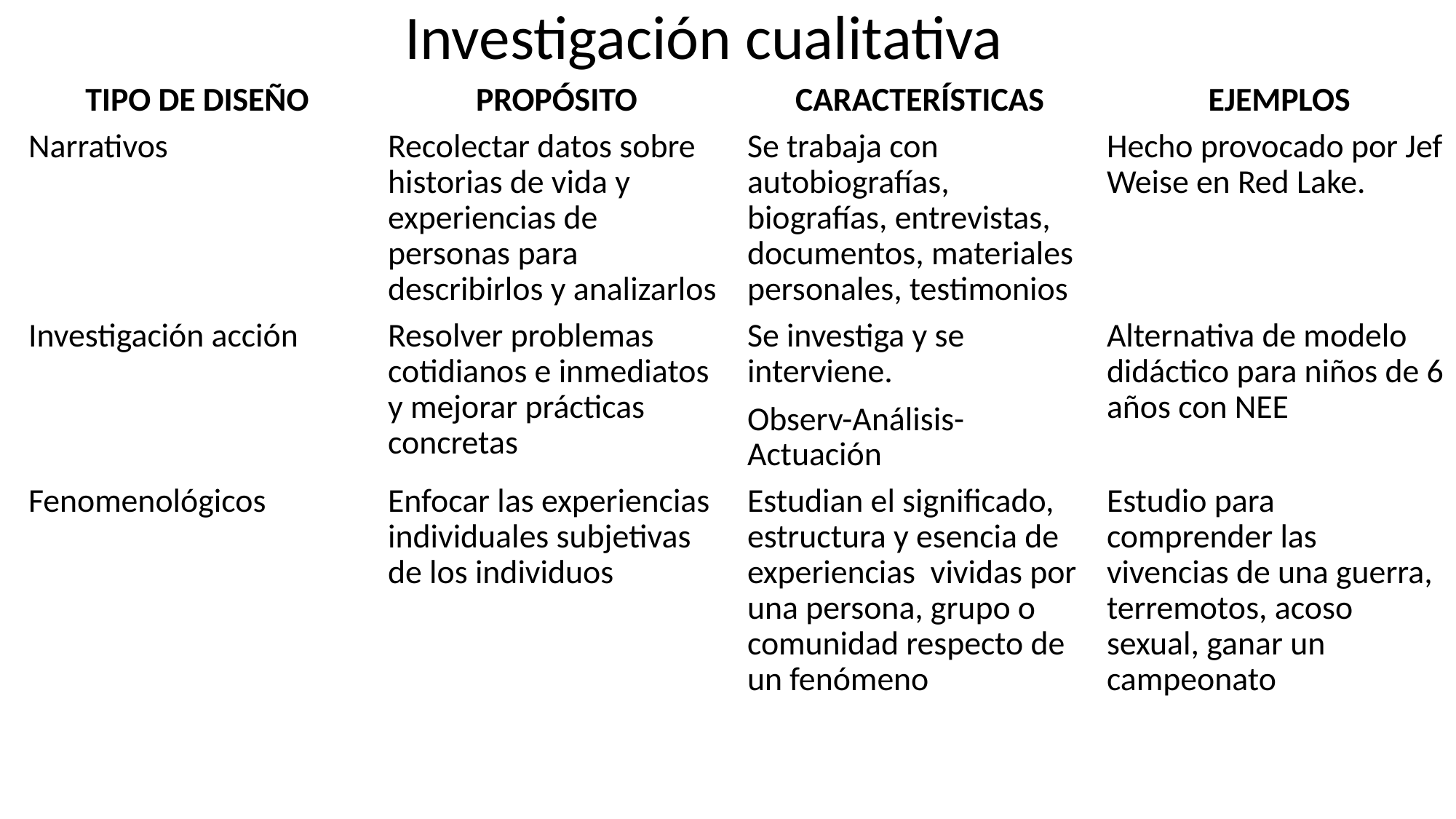

# Investigación cualitativa
| TIPO DE DISEÑO | PROPÓSITO | CARACTERÍSTICAS | EJEMPLOS |
| --- | --- | --- | --- |
| Narrativos | Recolectar datos sobre historias de vida y experiencias de personas para describirlos y analizarlos | Se trabaja con autobiografías, biografías, entrevistas, documentos, materiales personales, testimonios | Hecho provocado por Jef Weise en Red Lake. |
| Investigación acción | Resolver problemas cotidianos e inmediatos y mejorar prácticas concretas | Se investiga y se interviene. Observ-Análisis-Actuación | Alternativa de modelo didáctico para niños de 6 años con NEE |
| Fenomenológicos | Enfocar las experiencias individuales subjetivas de los individuos | Estudian el significado, estructura y esencia de experiencias vividas por una persona, grupo o comunidad respecto de un fenómeno | Estudio para comprender las vivencias de una guerra, terremotos, acoso sexual, ganar un campeonato |